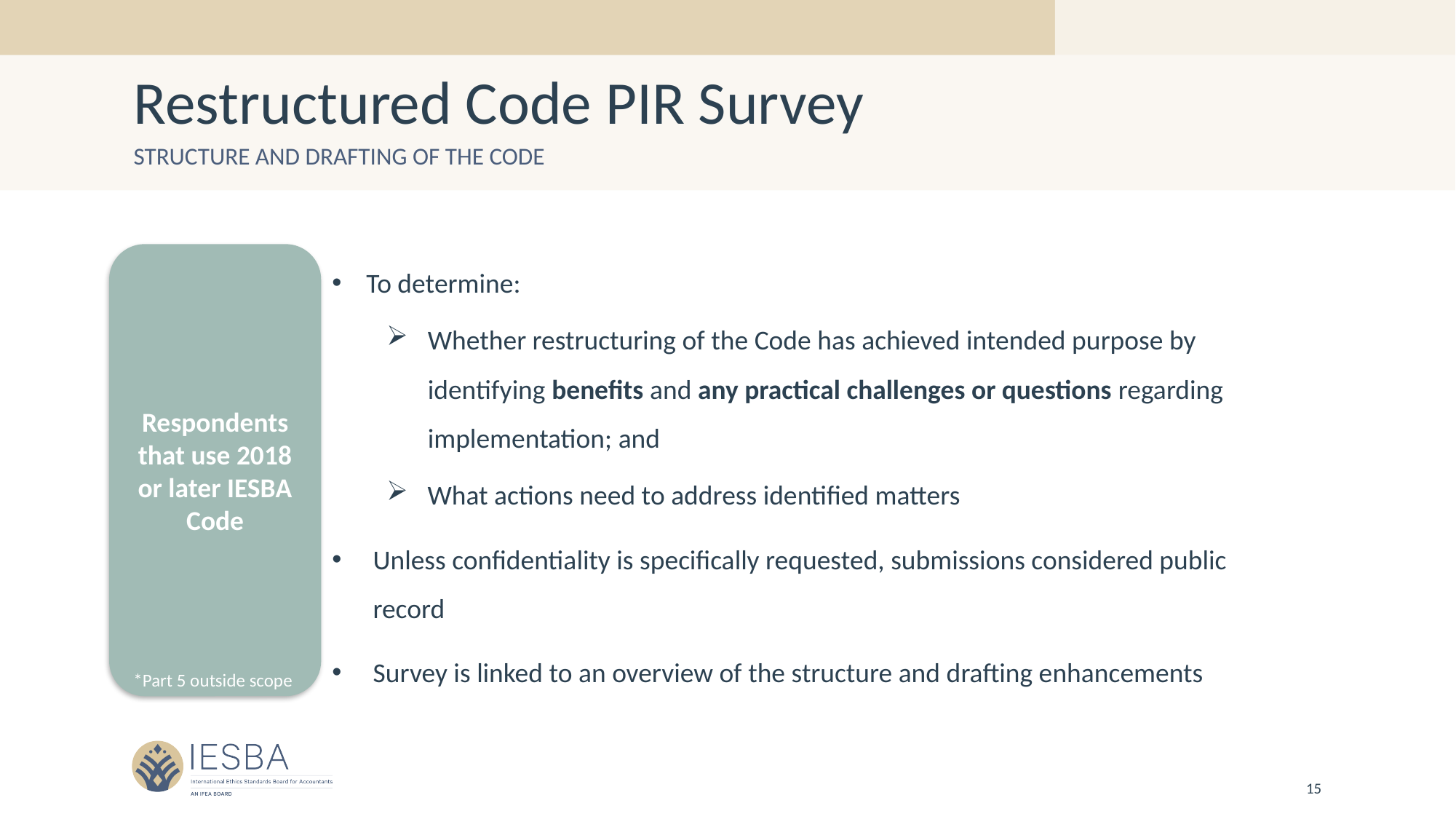

# Restructured Code PIR Survey
Structure and drafting of the code
Respondents that use 2018 or later IESBA Code
To determine:
Whether restructuring of the Code has achieved intended purpose by identifying benefits and any practical challenges or questions regarding implementation; and
What actions need to address identified matters
Unless confidentiality is specifically requested, submissions considered public record
Survey is linked to an overview of the structure and drafting enhancements

*Part 5 outside scope
15